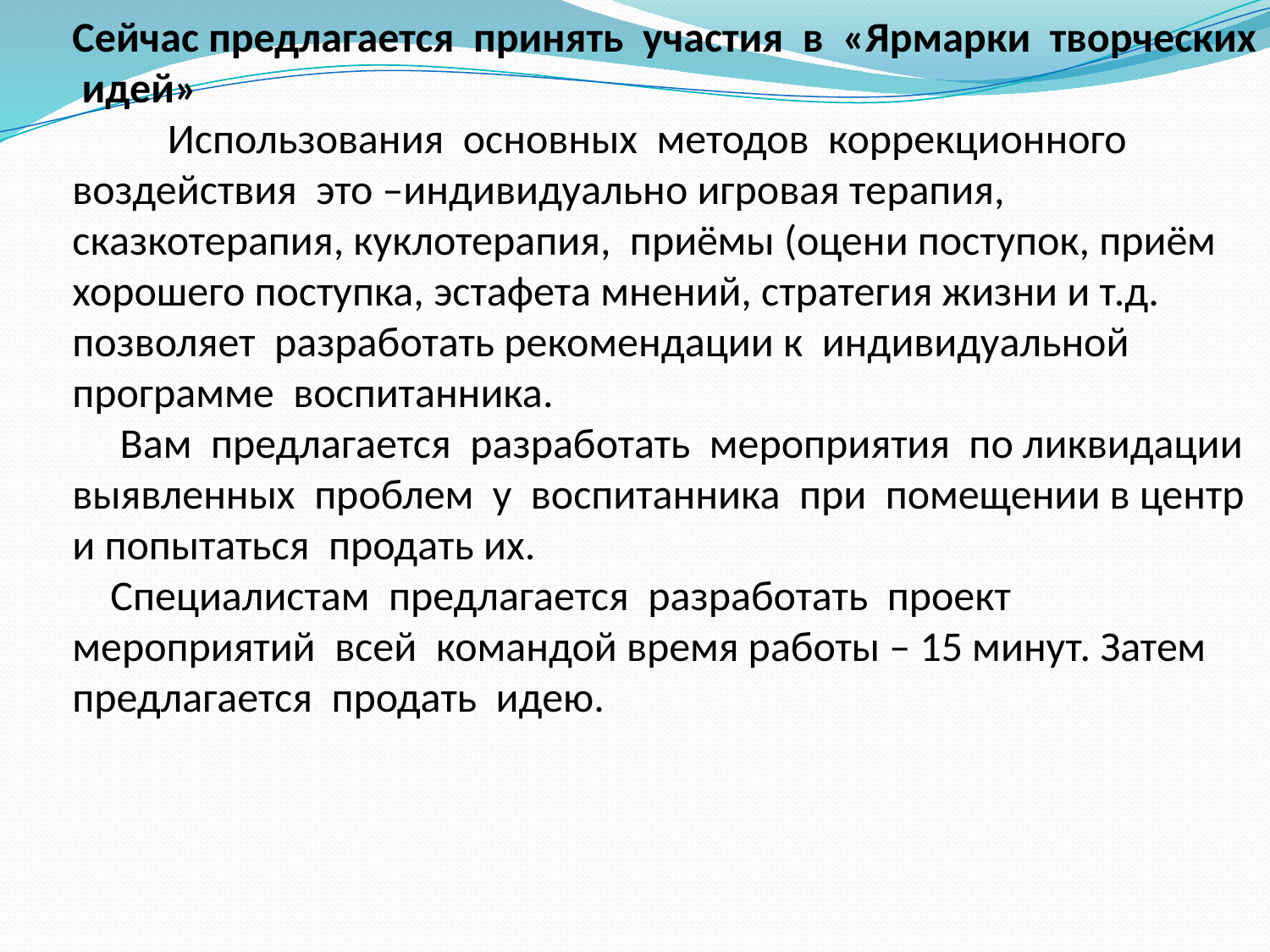

Сейчас предлагается  принять  участия  в  «Ярмарки  творческих  идей»
          Использования  основных  методов  коррекционного   воздействия  это –индивидуально игровая терапия,  сказкотерапия, куклотерапия,  приёмы (оцени поступок, приём хорошего поступка, эстафета мнений, стратегия жизни и т.д. позволяет  разработать рекомендации к  индивидуальной программе  воспитанника.
     Вам  предлагается  разработать  мероприятия  по ликвидации выявленных  проблем  у  воспитанника  при  помещении в центр и попытаться  продать их.
    Специалистам  предлагается  разработать  проект  мероприятий  всей  командой время работы – 15 минут. Затем  предлагается  продать  идею.